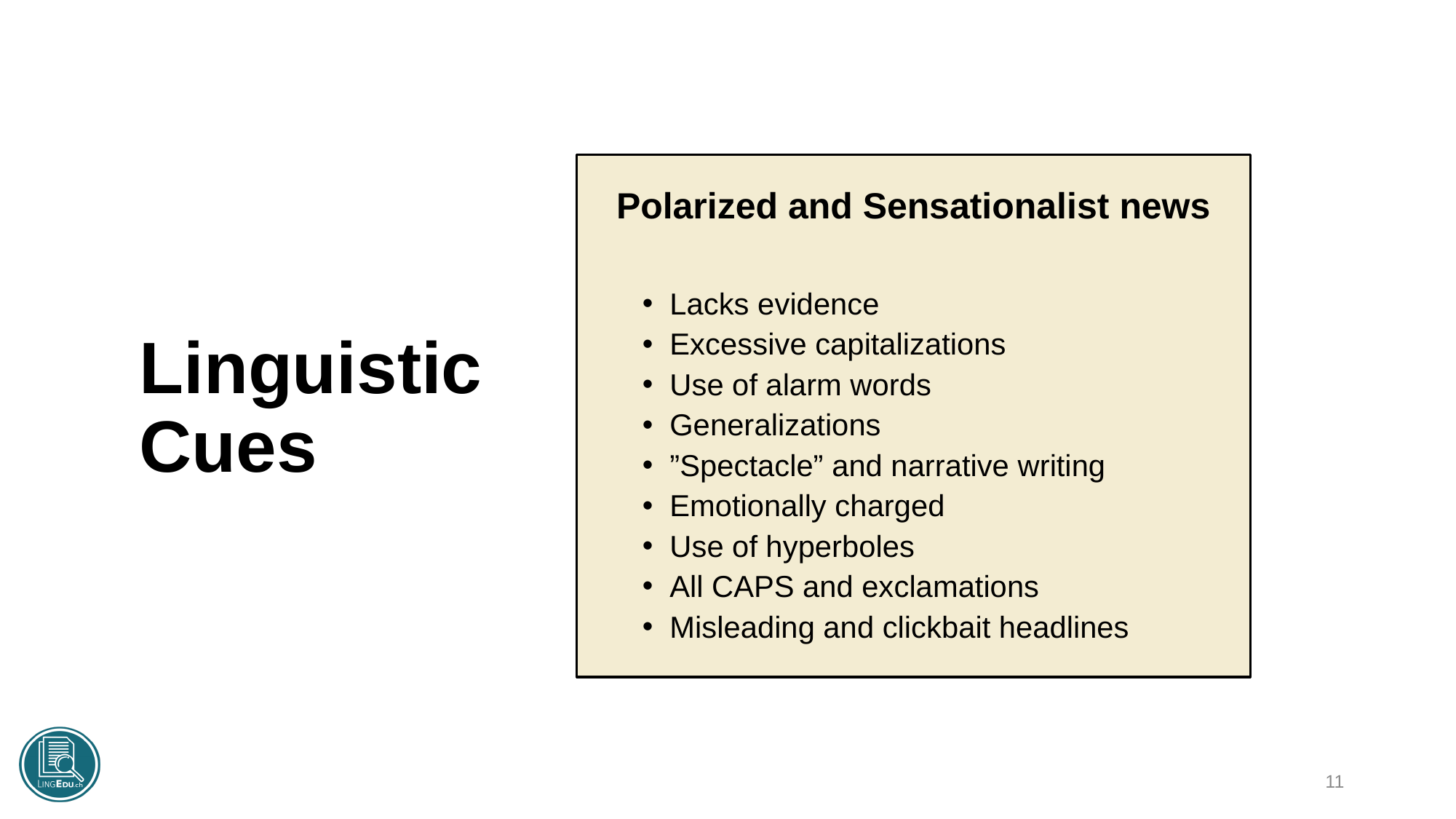

# Linguistic Cues
Polarized and Sensationalist news

Lacks evidence
Excessive capitalizations
Use of alarm words
Generalizations
”Spectacle” and narrative writing
Emotionally charged
Use of hyperboles
All CAPS and exclamations
Misleading and clickbait headlines

11